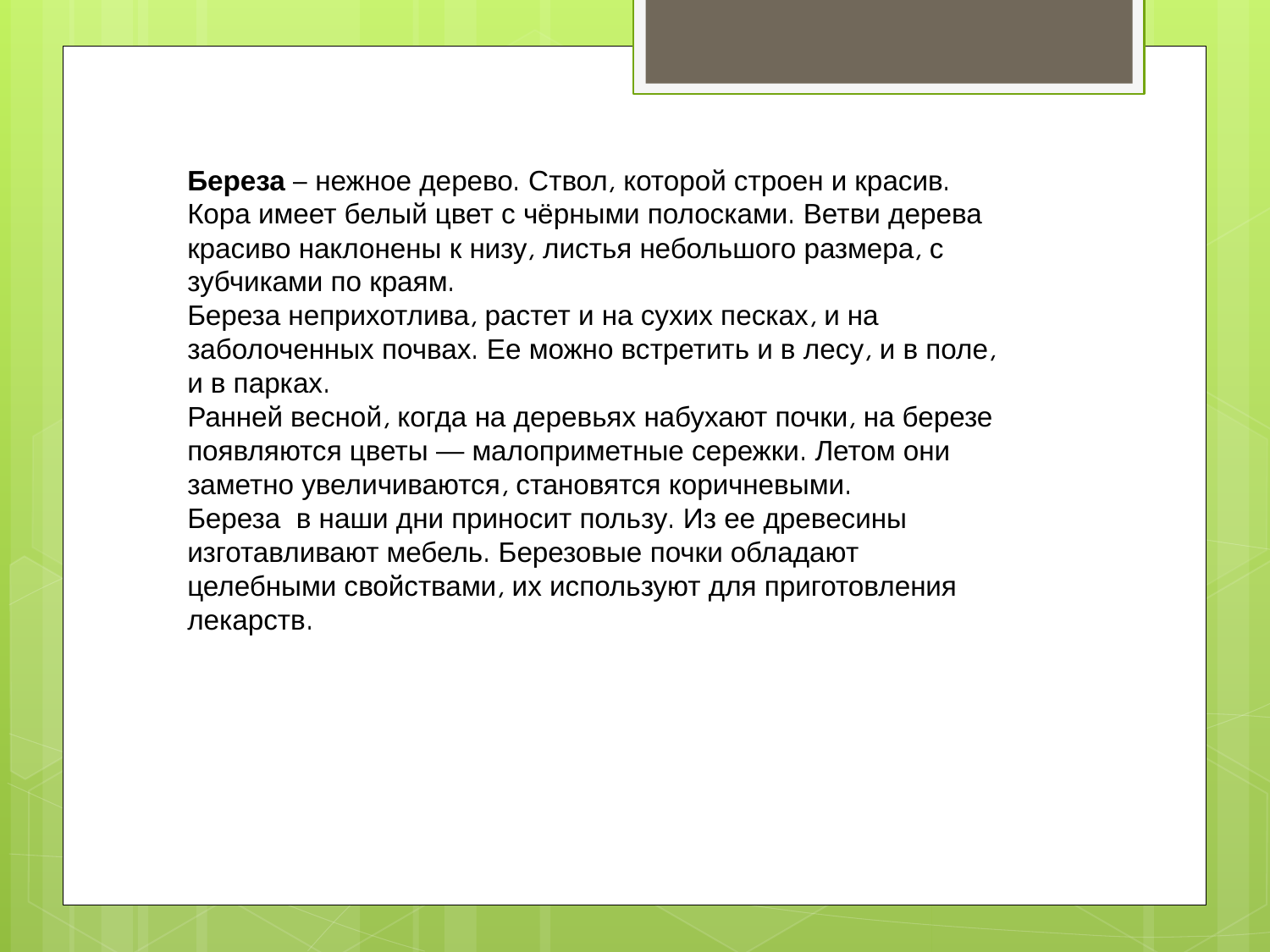

Береза – нежное дерево. Ствол, которой строен и красив. Кора имеет белый цвет с чёрными полосками. Ветви дерева красиво наклонены к низу, листья небольшого размера, с зубчиками по краям.
Береза неприхотлива, растет и на сухих песках, и на заболоченных почвах. Ее можно встретить и в лесу, и в поле, и в парках.
Ранней весной, когда на деревьях набухают почки, на березе появляются цветы — малоприметные сережки. Летом они заметно увеличиваются, становятся коричневыми.
Береза  в наши дни приносит пользу. Из ее древесины изготавливают мебель. Березовые почки обладают целебными свойствами, их используют для приготовления лекарств.